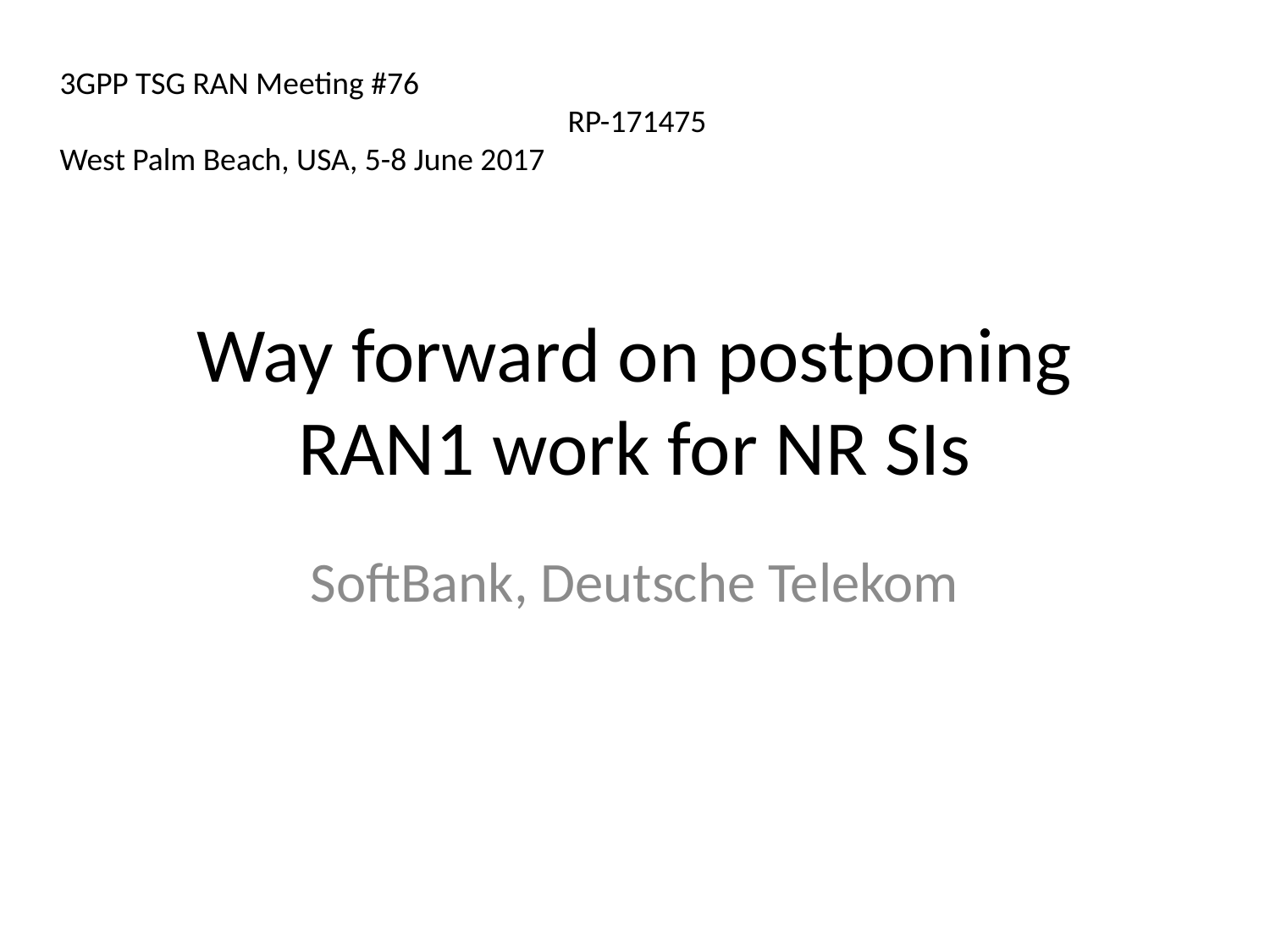

3GPP TSG RAN Meeting #76											RP-171475
West Palm Beach, USA, 5-8 June 2017
# Way forward on postponing RAN1 work for NR SIs
SoftBank, Deutsche Telekom